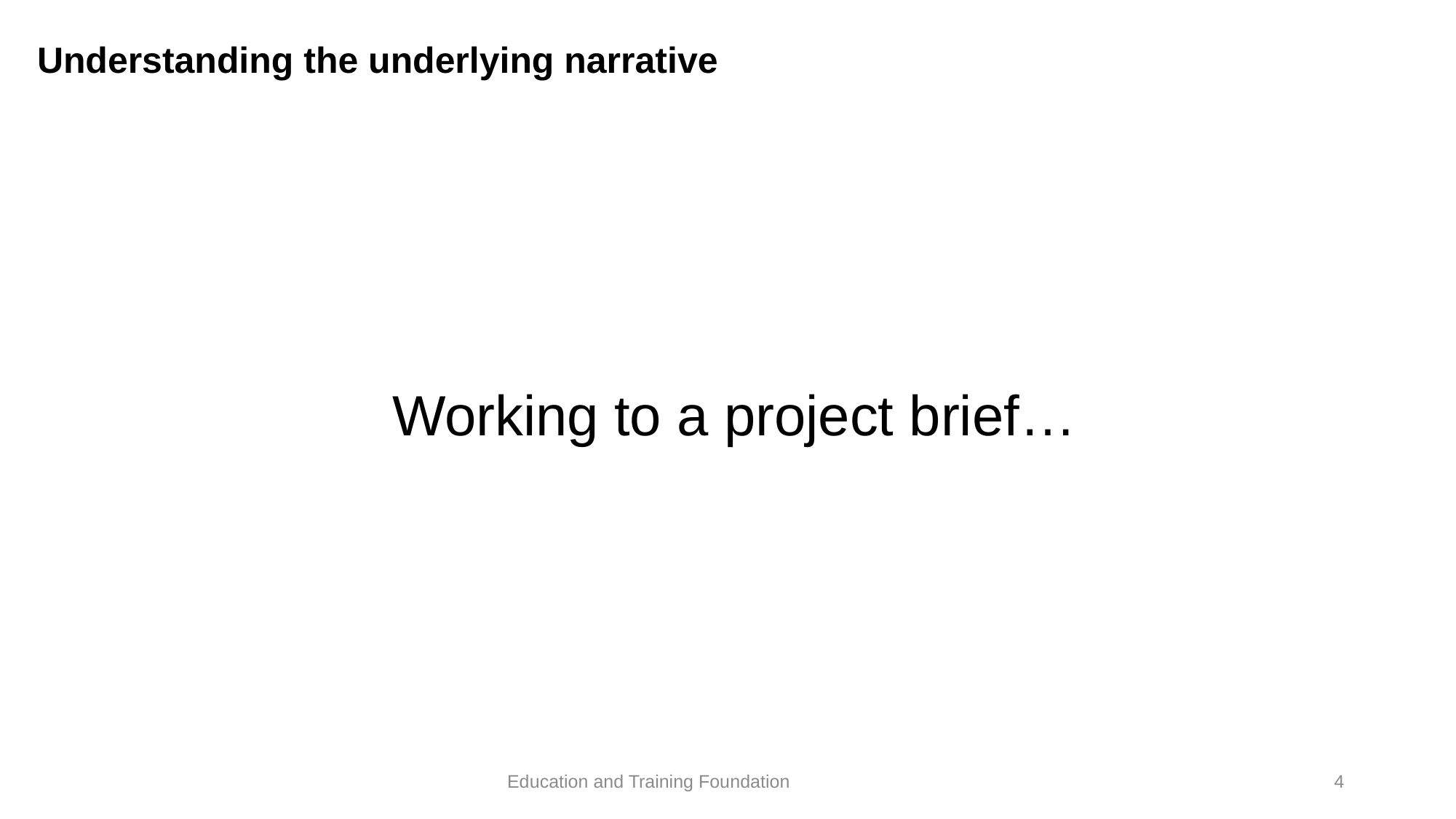

# Understanding the underlying narrative

Working to a project brief…
4
Education and Training Foundation